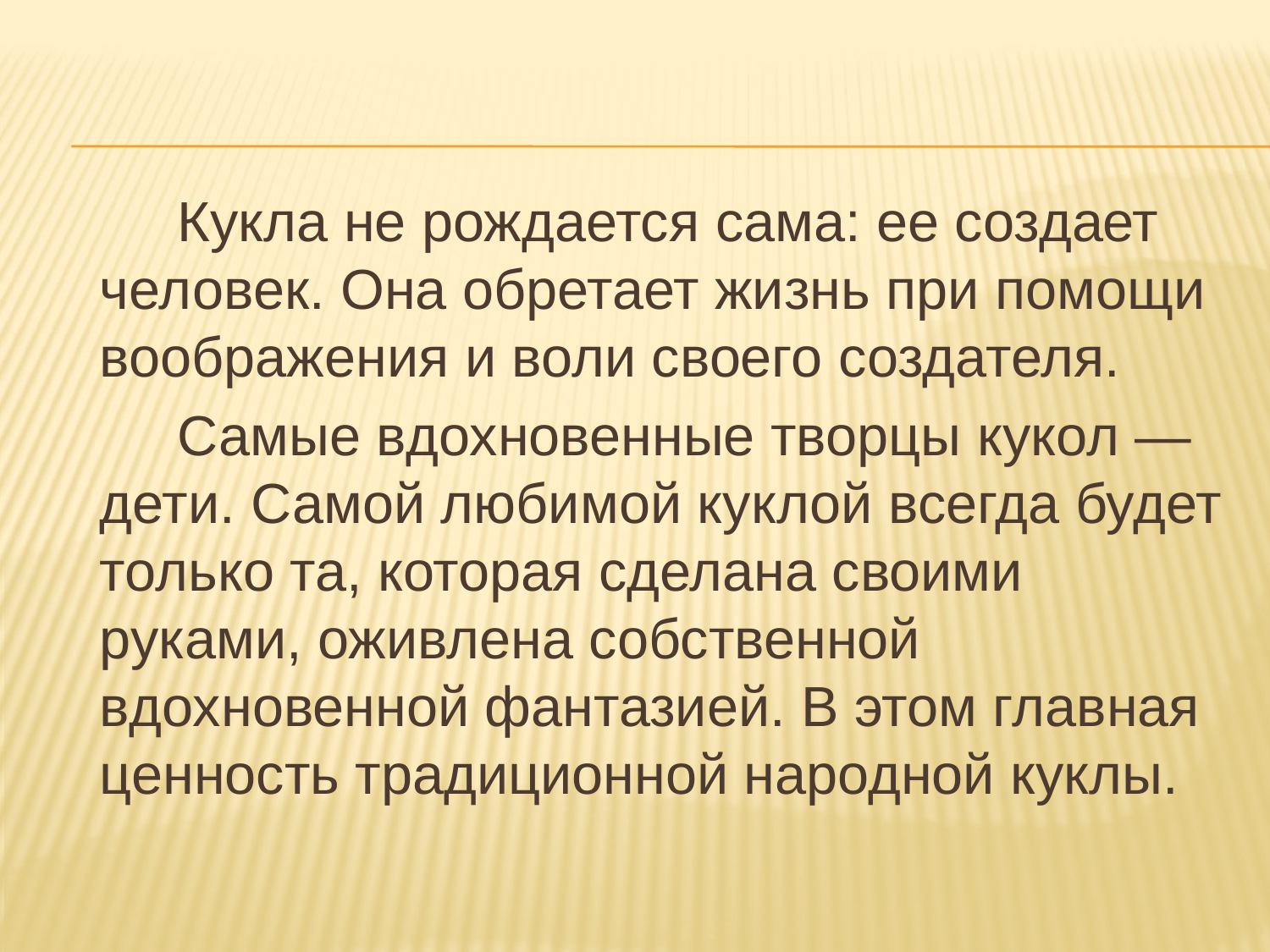

Кукла не рождается сама: ее создает человек. Она обретает жизнь при помощи воображения и воли своего создателя.
        Самые вдохновенные творцы кукол — дети. Самой любимой куклой всегда будет только та, которая сделана своими руками, оживлена собственной вдохновенной фантазией. В этом главная ценность традиционной народной куклы.